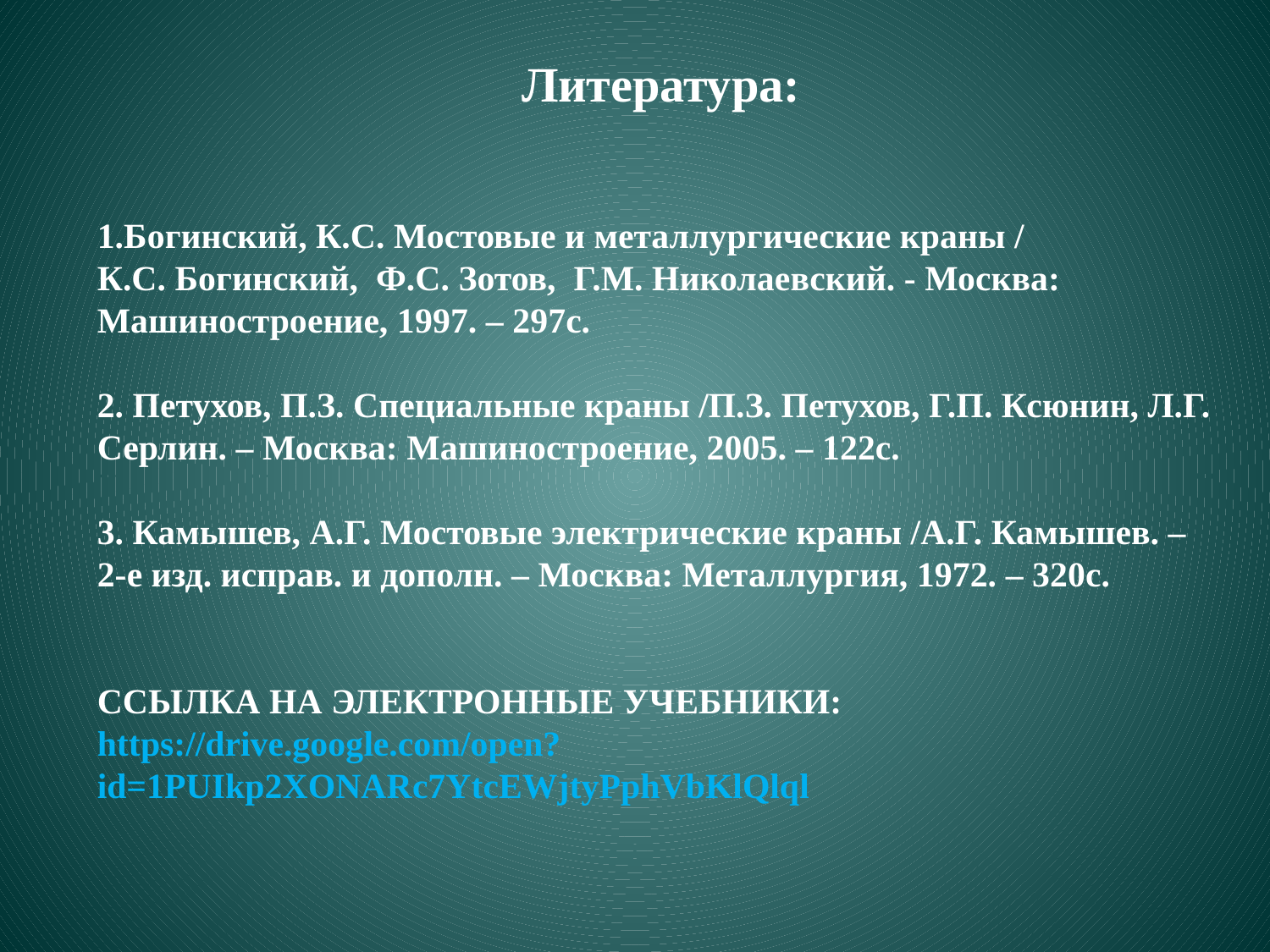

Литература:
1.Богинский, К.С. Мостовые и металлургические краны /
К.С. Богинский,  Ф.С. Зотов,  Г.М. Николаевский. - Москва: Машиностроение, 1997. – 297с.
2. Петухов, П.З. Специальные краны /П.З. Петухов, Г.П. Ксюнин, Л.Г. Серлин. – Москва: Машиностроение, 2005. – 122с.
3. Камышев, А.Г. Мостовые электрические краны /А.Г. Камышев. – 2-е изд. исправ. и дополн. – Москва: Металлургия, 1972. – 320с.
ССЫЛКА НА ЭЛЕКТРОННЫЕ УЧЕБНИКИ: https://drive.google.com/open?id=1PUIkp2XONARc7YtcEWjtyPphVbKlQlql